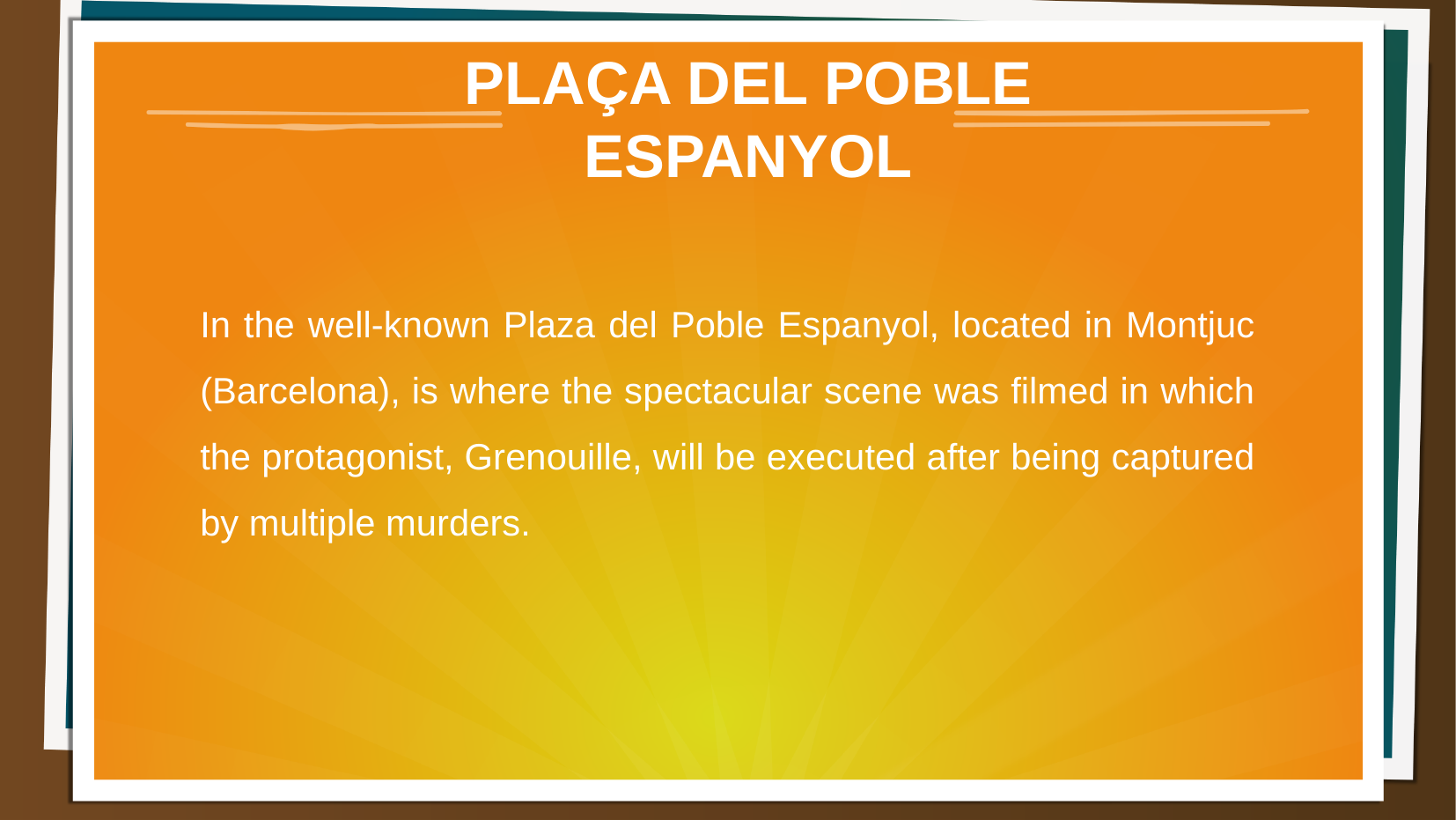

PLAÇA DEL POBLE ESPANYOL

In the well-known Plaza del Poble Espanyol, located in Montjuc (Barcelona), is where the spectacular scene was filmed in which the protagonist, Grenouille, will be executed after being captured by multiple murders.